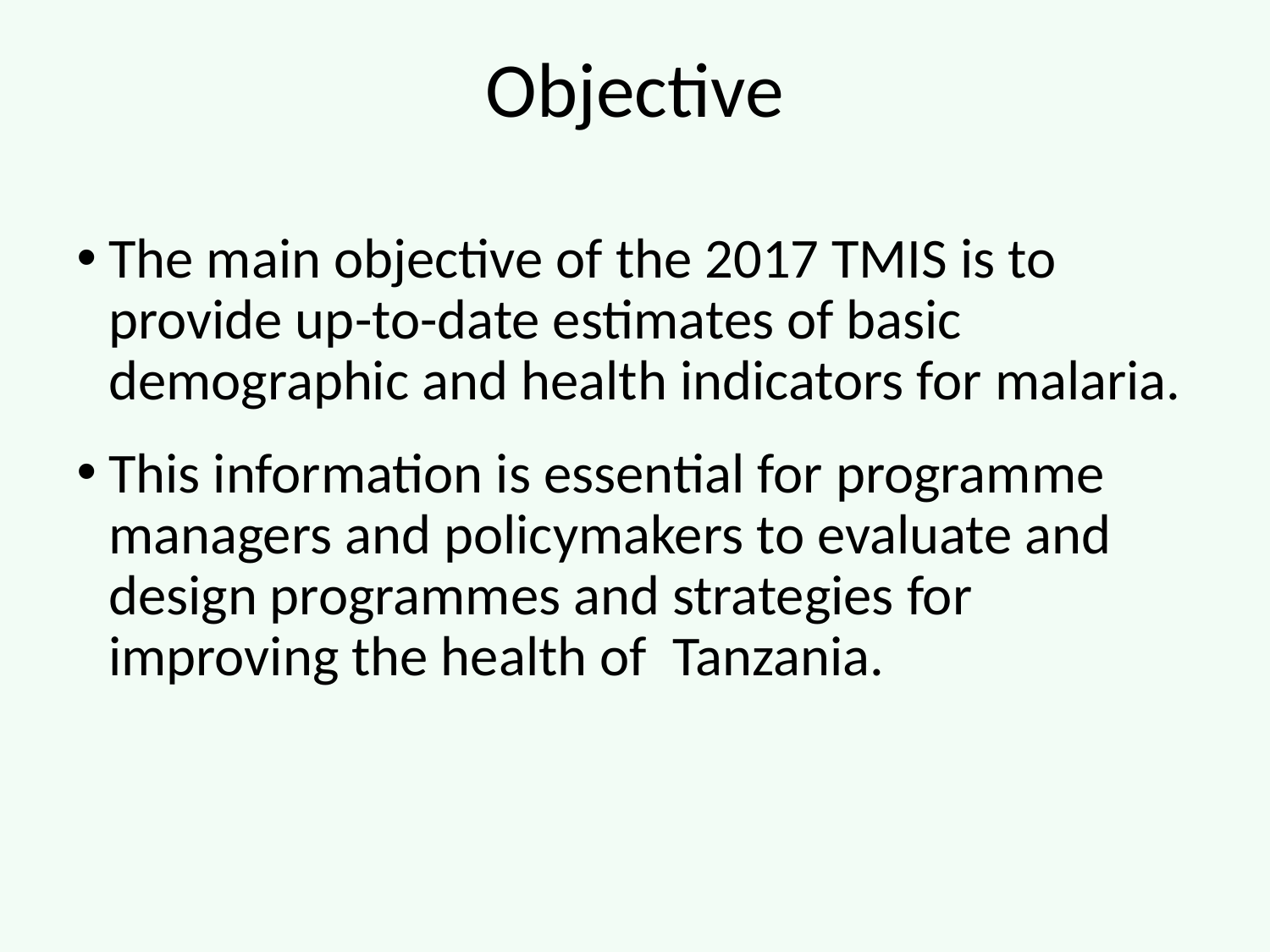

# Objective
The main objective of the 2017 TMIS is to provide up-to-date estimates of basic demographic and health indicators for malaria.
This information is essential for programme managers and policymakers to evaluate and design programmes and strategies for improving the health of  Tanzania.